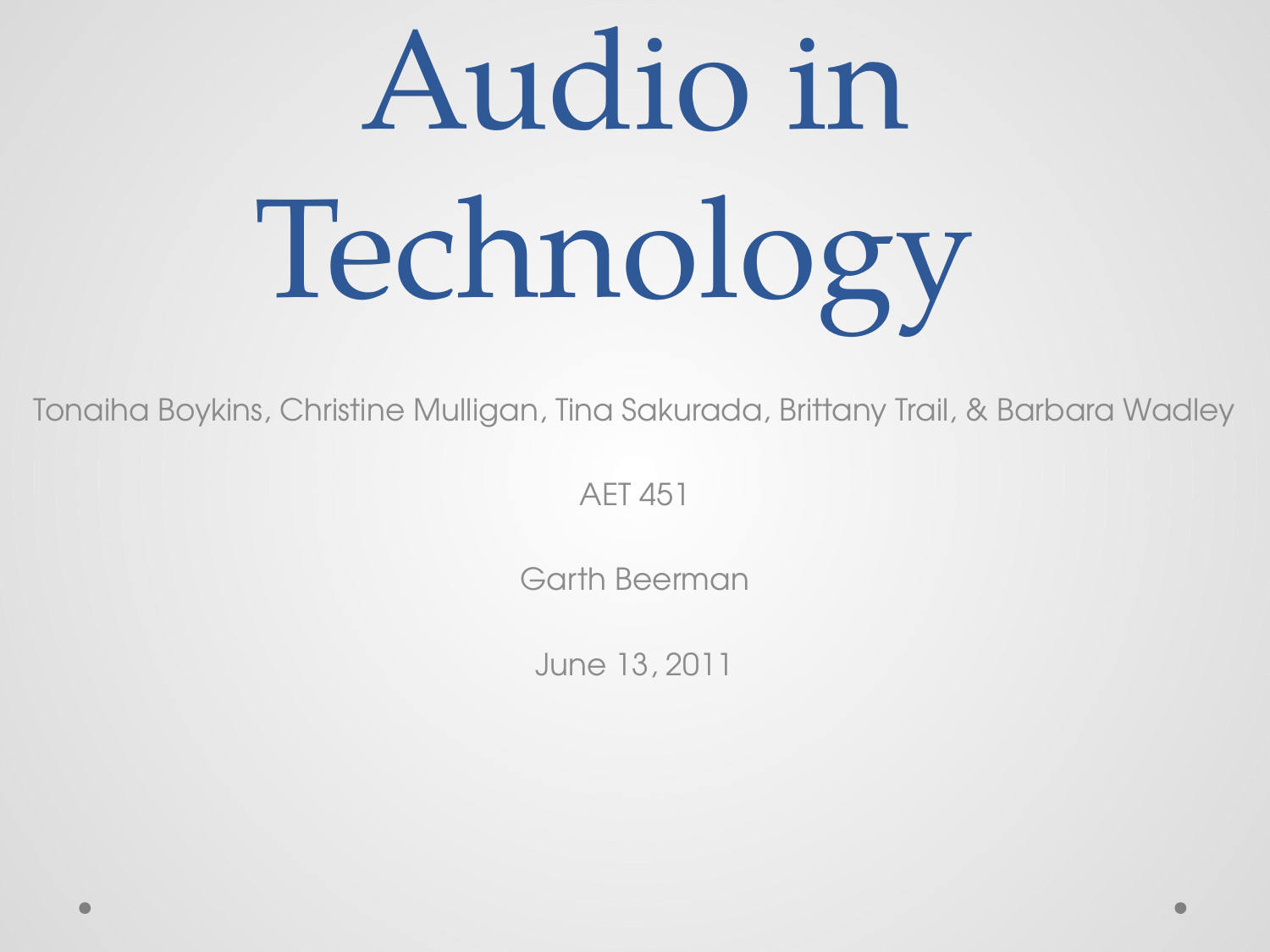

# Audio in Technology
Tonaiha Boykins, Christine Mulligan, Tina Sakurada, Brittany Trail, & Barbara Wadley

AET 451

Garth Beerman

June 13, 2011